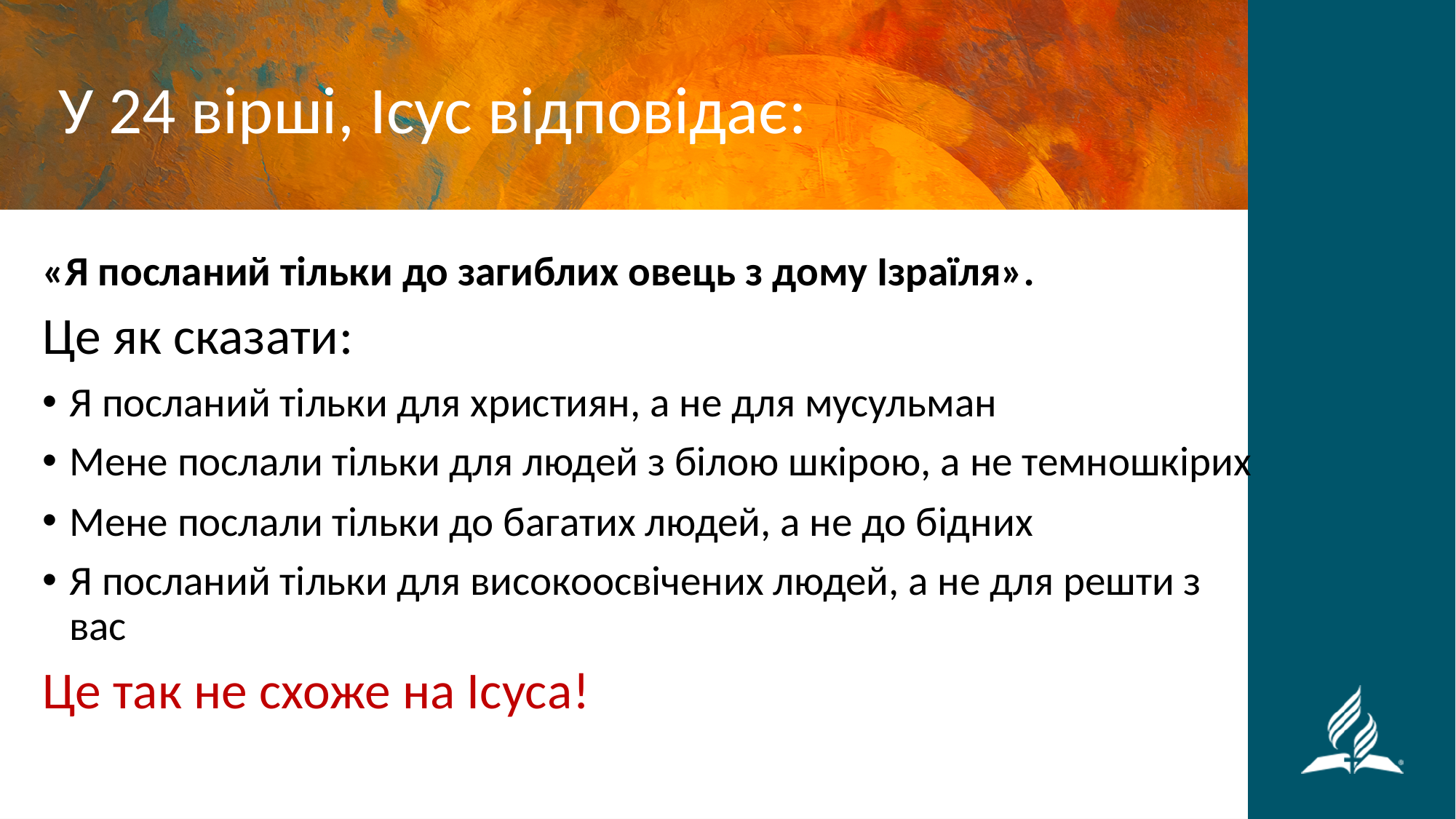

# У 24 вірші, Ісус відповідає:

«Я посланий тільки до загиблих овець з дому Ізраїля».
Це як сказати:
Я посланий тільки для християн, а не для мусульман
Мене послали тільки для людей з білою шкірою, а не темношкірих
Мене послали тільки до багатих людей, а не до бідних
Я посланий тільки для високоосвічених людей, а не для решти з вас
Це так не схоже на Ісуса!